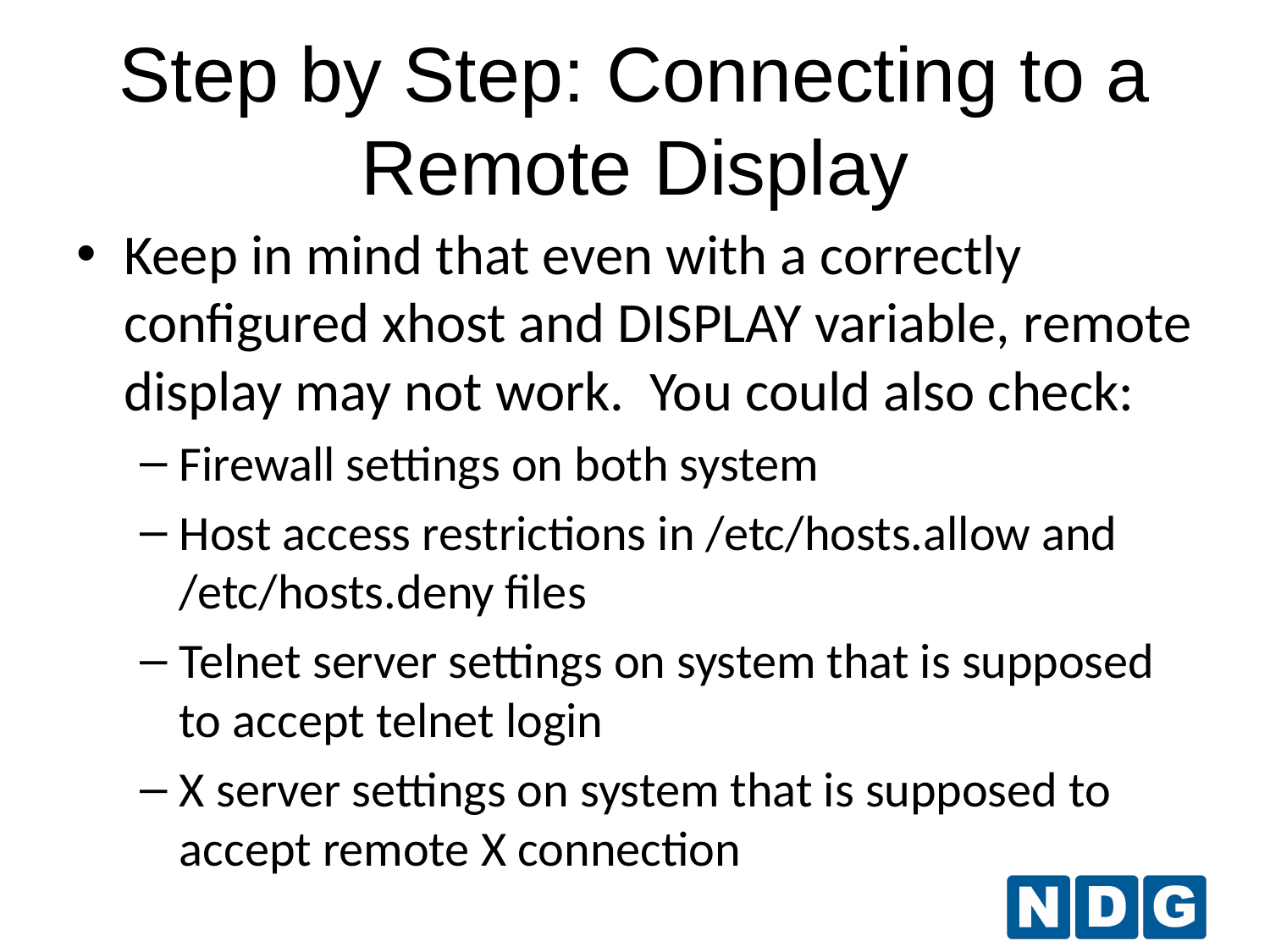

# Step by Step: Connecting to a Remote Display
Keep in mind that even with a correctly configured xhost and DISPLAY variable, remote display may not work.  You could also check:
Firewall settings on both system
Host access restrictions in /etc/hosts.allow and /etc/hosts.deny files
Telnet server settings on system that is supposed to accept telnet login
X server settings on system that is supposed to accept remote X connection